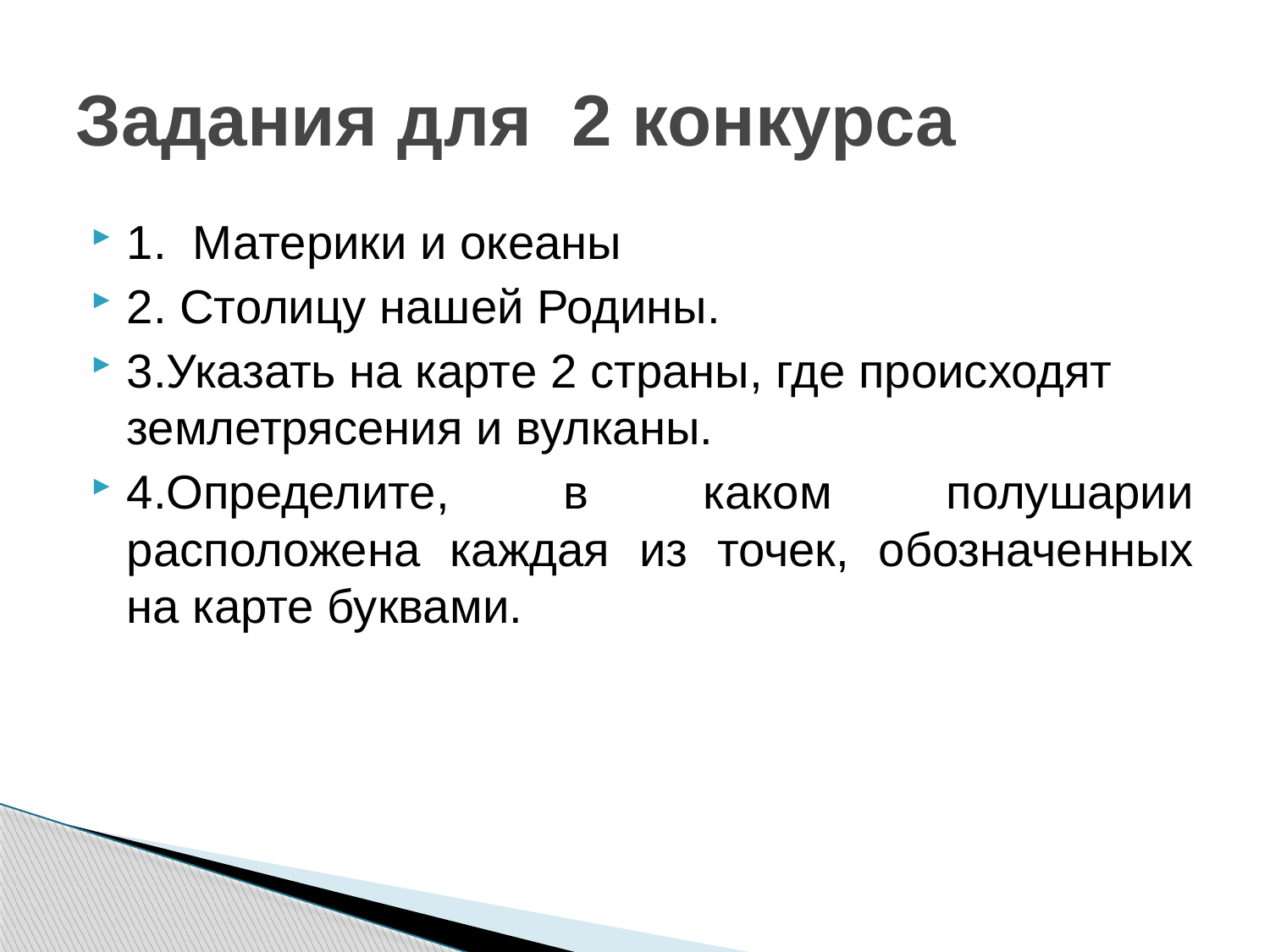

# Задания для  2 конкурса
1.  Материки и океаны
2. Столицу нашей Родины.
3.Указать на карте 2 страны, где происходят землетрясения и вулканы.
4.Определите, в каком полушарии расположена каждая из точек, обозначенных на карте буквами.